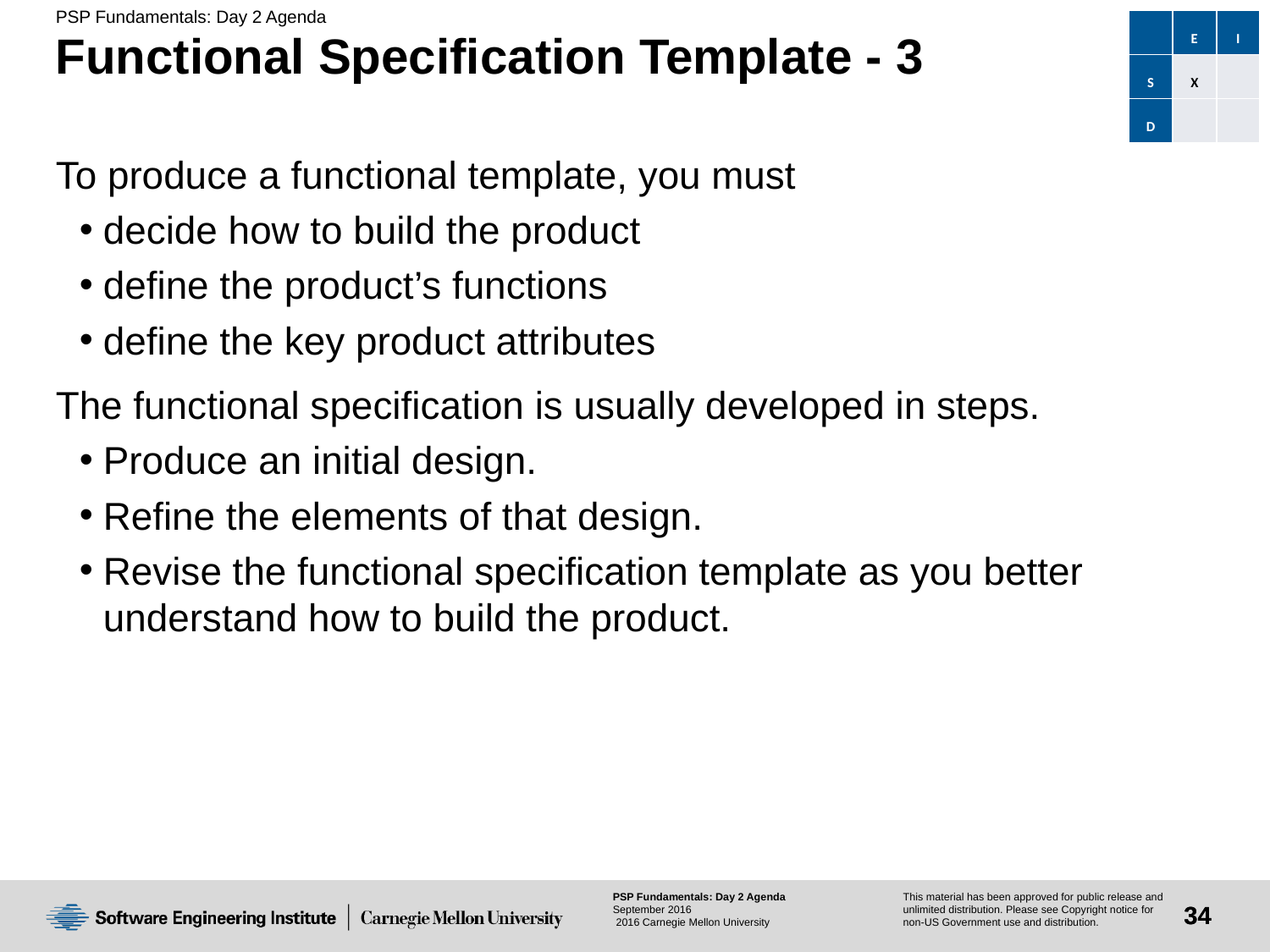

|  | E | I |
| --- | --- | --- |
| S | X |  |
| D |  |  |
# Functional Specification Template - 3
To produce a functional template, you must
decide how to build the product
define the product’s functions
define the key product attributes
The functional specification is usually developed in steps.
Produce an initial design.
Refine the elements of that design.
Revise the functional specification template as you better understand how to build the product.